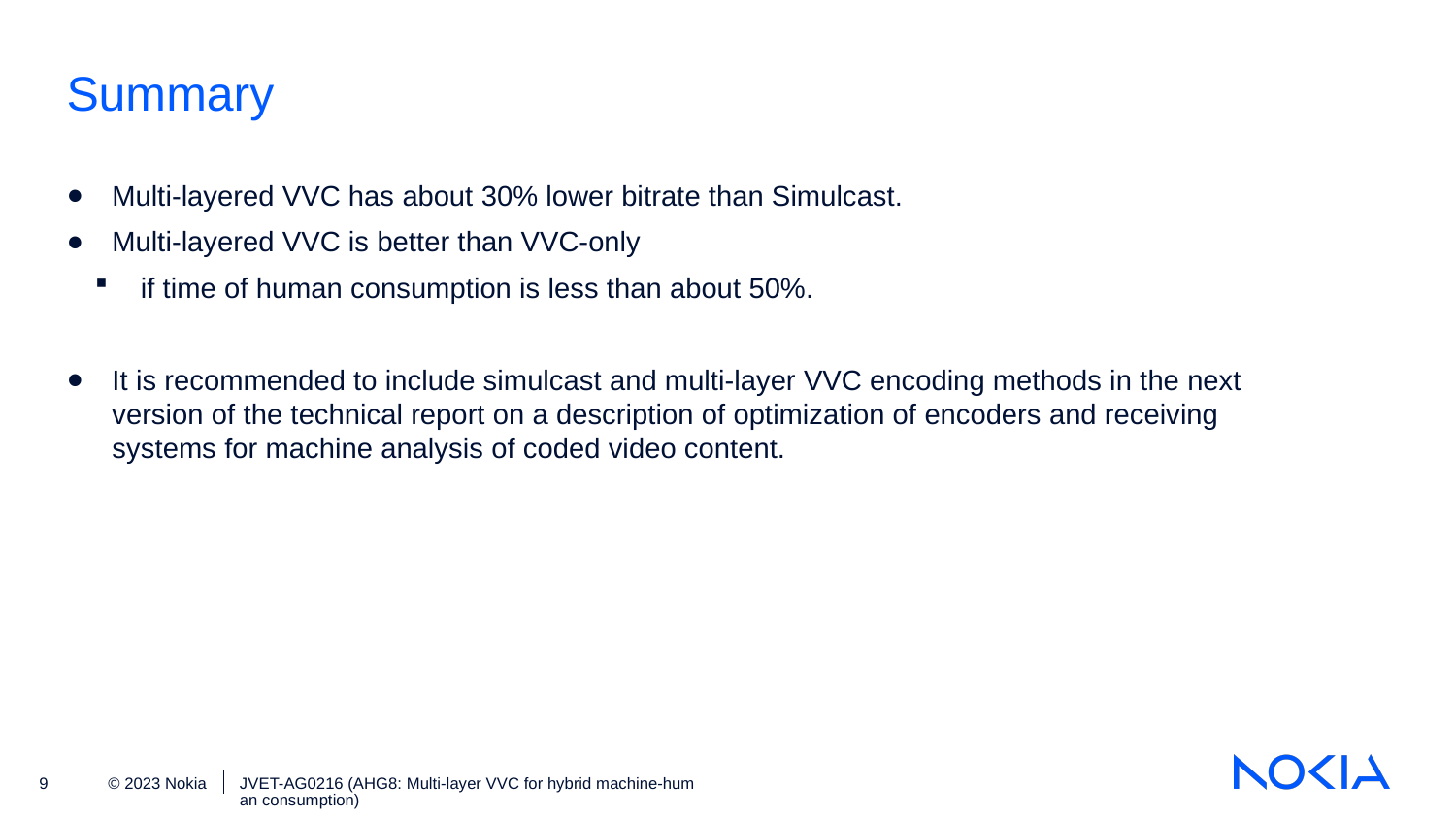

Summary

Multi-layered VVC has about 30% lower bitrate than Simulcast.
Multi-layered VVC is better than VVC-only
if time of human consumption is less than about 50%.

It is recommended to include simulcast and multi-layer VVC encoding methods in the next version of the technical report on a description of optimization of encoders and receiving systems for machine analysis of coded video content.
JVET-AG0216 (AHG8: Multi-layer VVC for hybrid machine-human consumption)